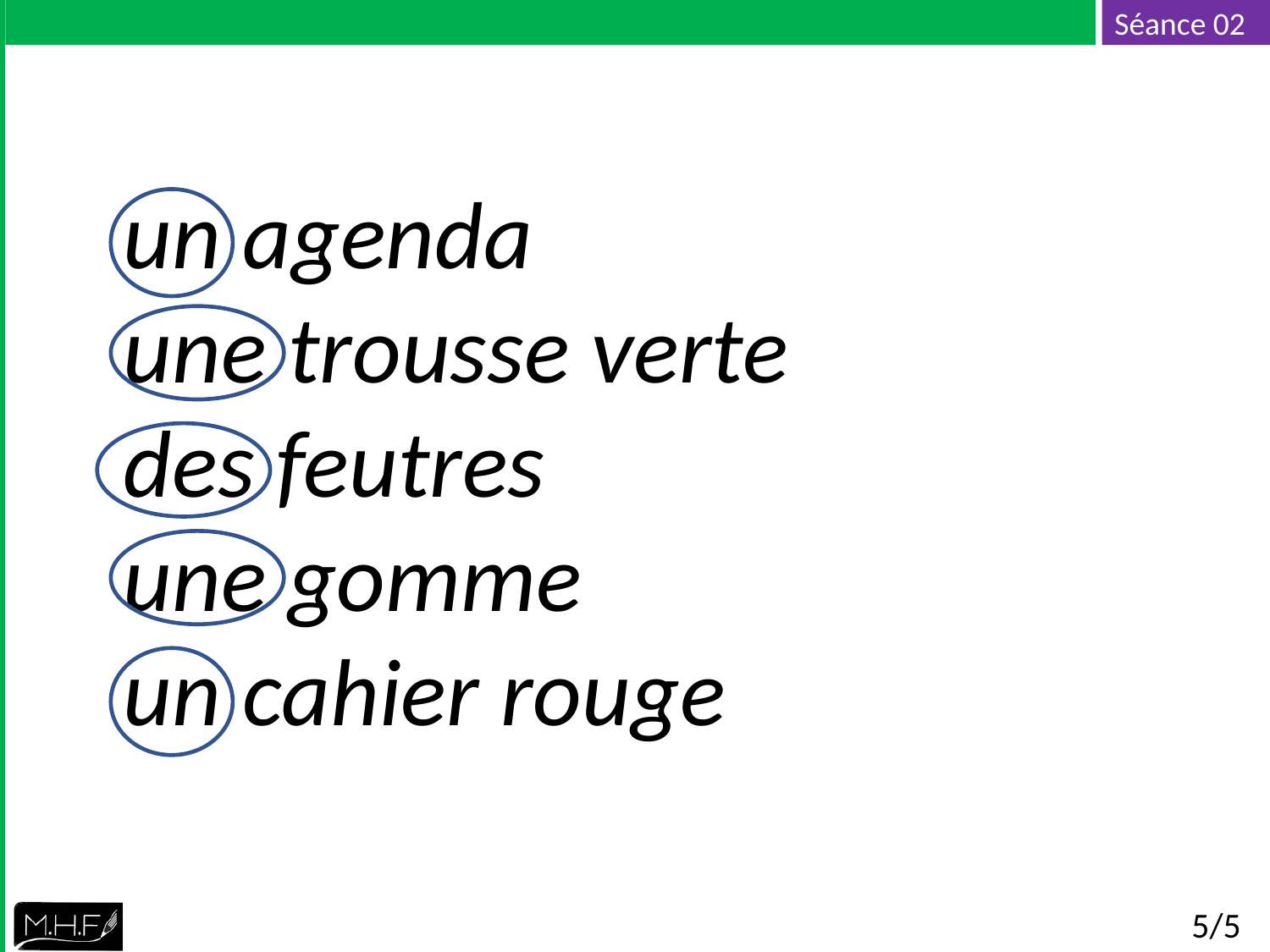

un agenda
une trousse verte
des feutres
une gomme
un cahier rouge

5/5